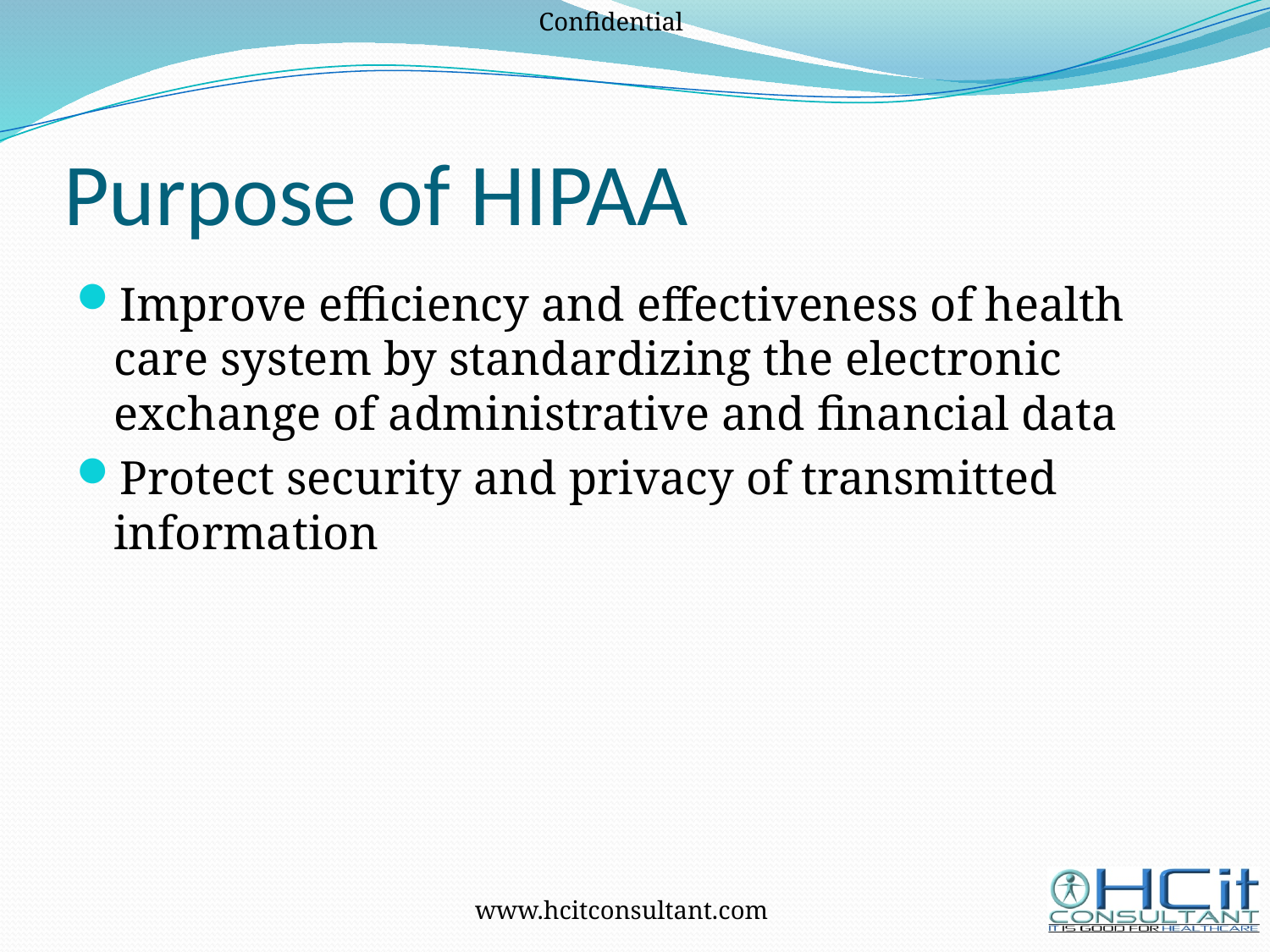

# Purpose of HIPAA
Improve efficiency and effectiveness of health care system by standardizing the electronic exchange of administrative and financial data
Protect security and privacy of transmitted information

6